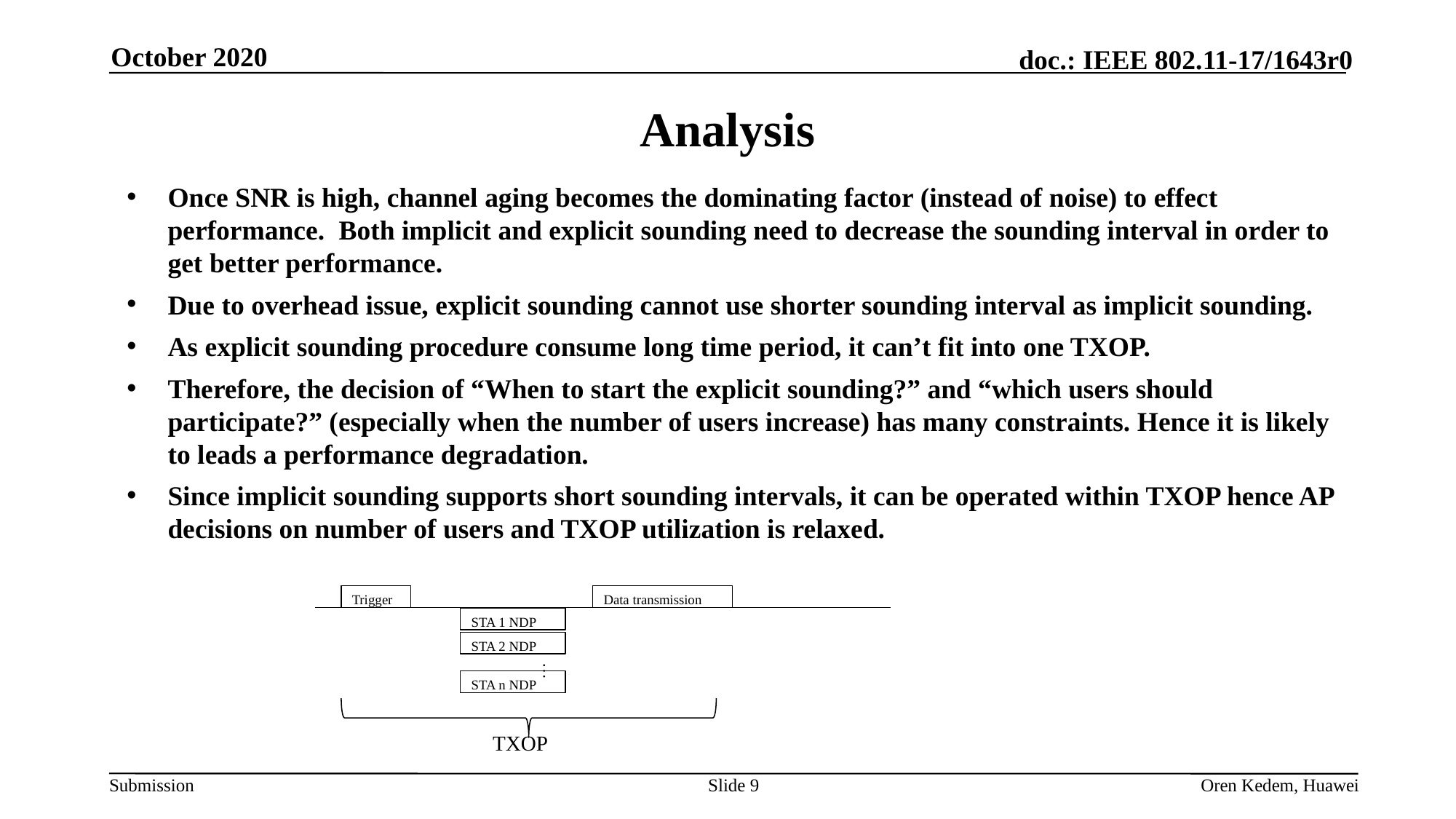

October 2020
# Analysis
Once SNR is high, channel aging becomes the dominating factor (instead of noise) to effect performance.  Both implicit and explicit sounding need to decrease the sounding interval in order to get better performance.
Due to overhead issue, explicit sounding cannot use shorter sounding interval as implicit sounding.
As explicit sounding procedure consume long time period, it can’t fit into one TXOP.
Therefore, the decision of “When to start the explicit sounding?” and “which users should participate?” (especially when the number of users increase) has many constraints. Hence it is likely to leads a performance degradation.
Since implicit sounding supports short sounding intervals, it can be operated within TXOP hence AP decisions on number of users and TXOP utilization is relaxed.

Trigger
Data transmission
STA 1 NDP
STA 2 NDP
…
STA n NDP
TXOP
Slide 9
Oren Kedem, Huawei